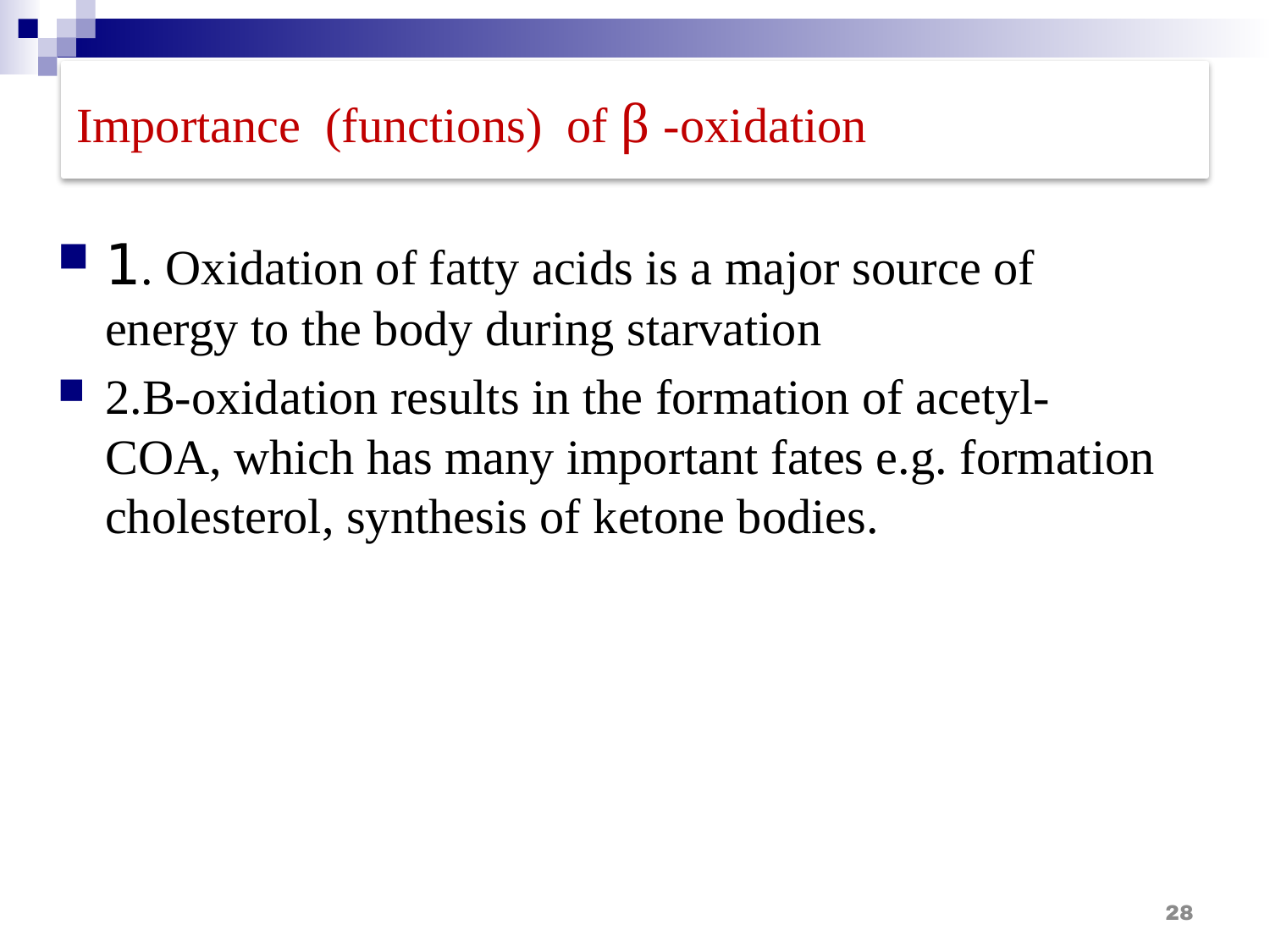

# Importance  (functions)  of β -oxidation
1. Oxidation of fatty acids is a major source of energy to the body during starvation
2.B-oxidation results in the formation of acetyl-COA, which has many important fates e.g. formation cholesterol, synthesis of ketone bodies.

28